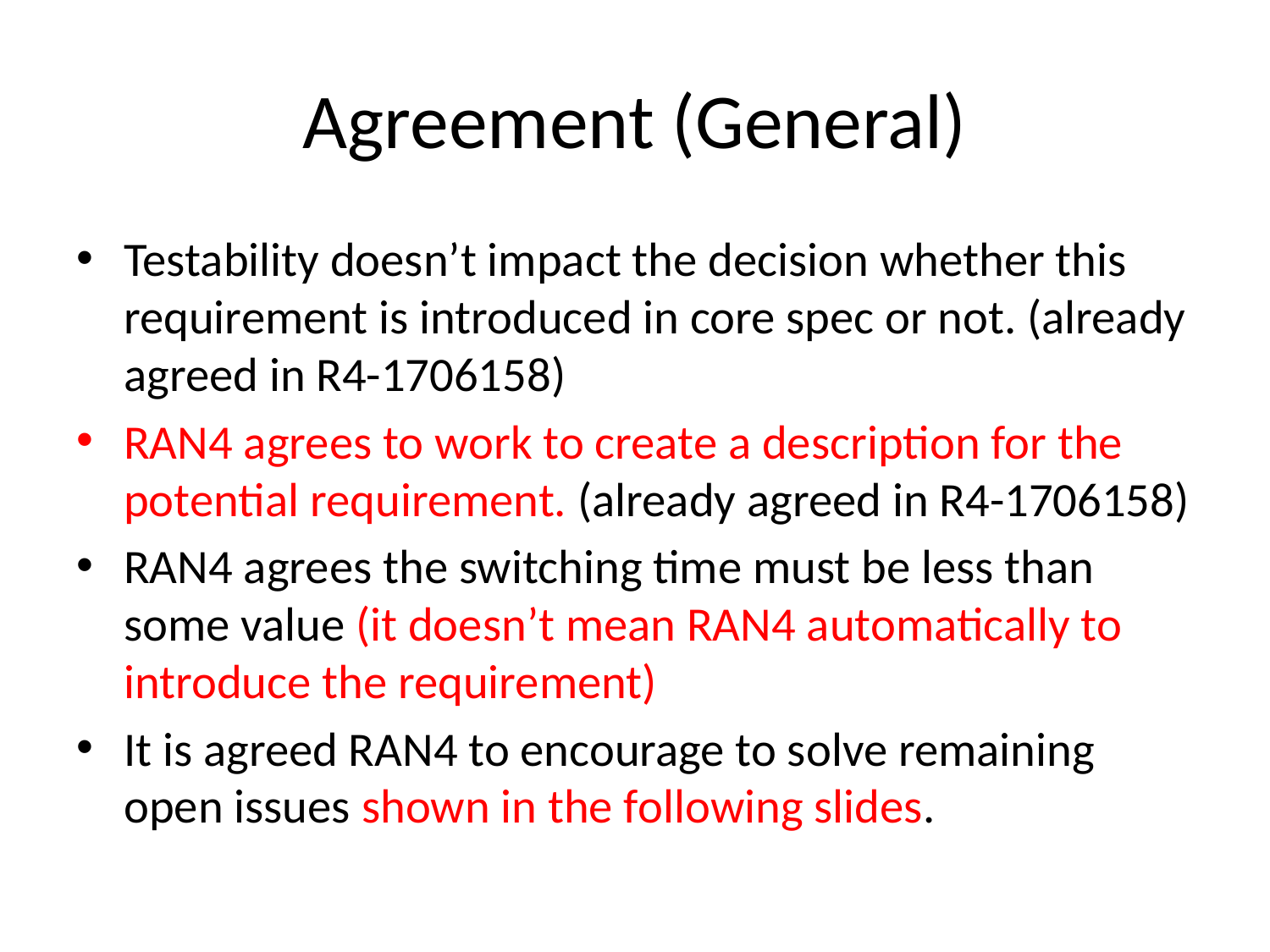

# Agreement (General)
Testability doesn’t impact the decision whether this requirement is introduced in core spec or not. (already agreed in R4-1706158)
RAN4 agrees to work to create a description for the potential requirement. (already agreed in R4-1706158)
RAN4 agrees the switching time must be less than some value (it doesn’t mean RAN4 automatically to introduce the requirement)
It is agreed RAN4 to encourage to solve remaining open issues shown in the following slides.